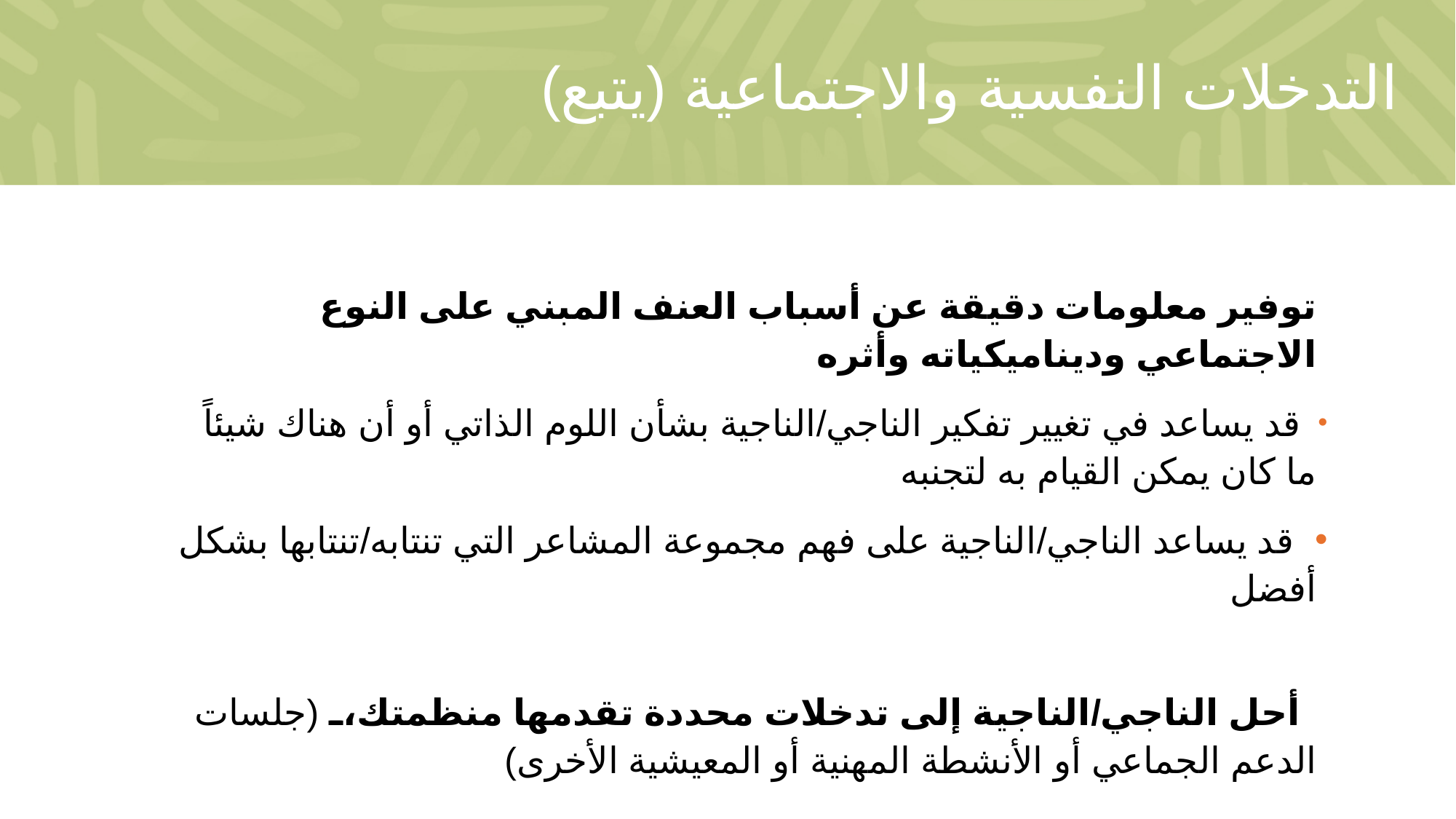

# التدخلات النفسية والاجتماعية (يتبع)
توفير معلومات دقيقة عن أسباب العنف المبني على النوع الاجتماعي وديناميكياته وأثره
  قد يساعد في تغيير تفكير الناجي/الناجية بشأن اللوم الذاتي أو أن هناك شيئاً ما كان يمكن القيام به لتجنبه
  قد يساعد الناجي/الناجية على فهم مجموعة المشاعر التي تنتابه/تنتابها بشكل أفضل

أحل الناجي/الناجية إلى تدخلات محددة تقدمها منظمتك، (جلسات الدعم الجماعي أو الأنشطة المهنية أو المعيشية الأخرى)